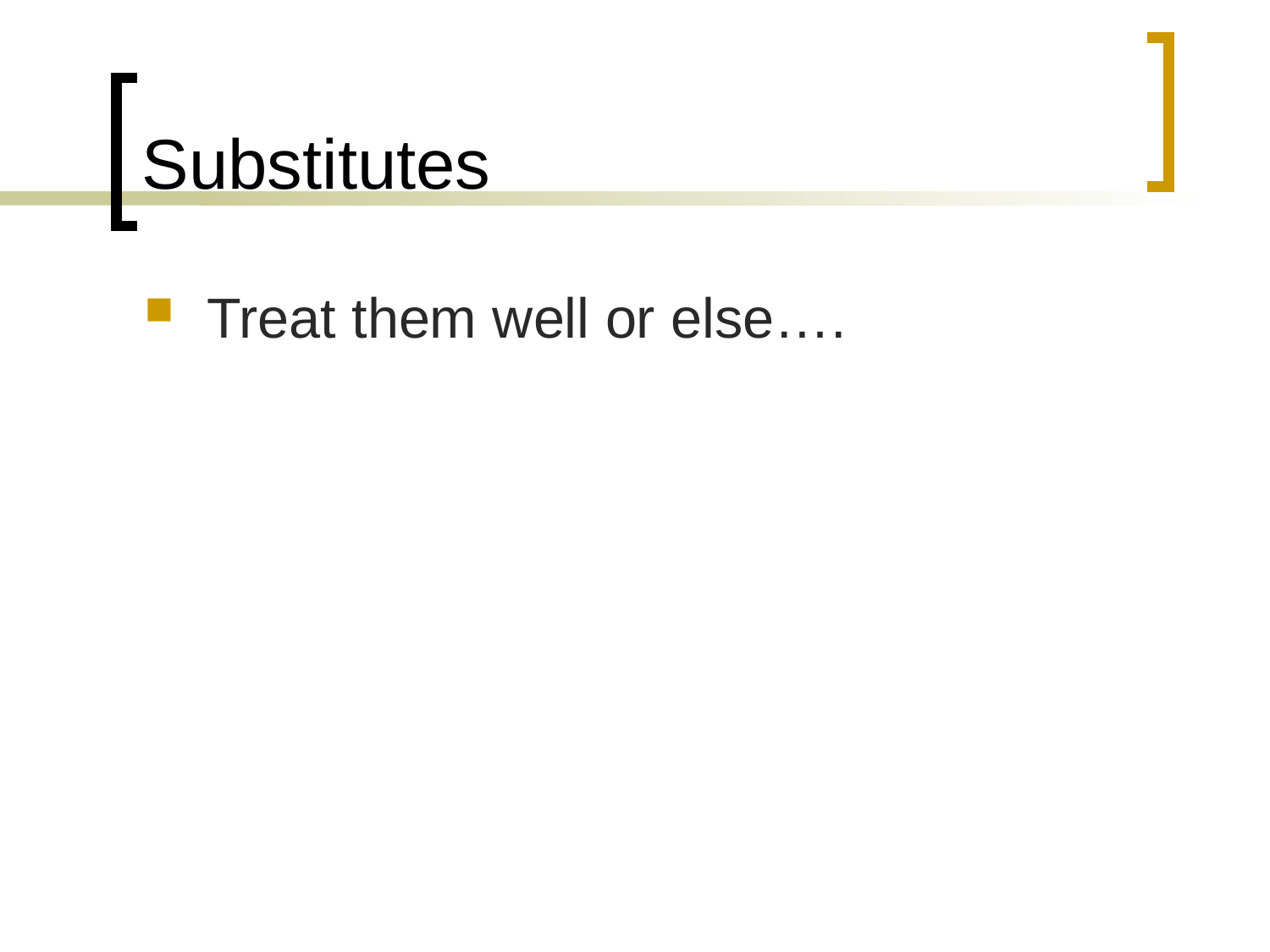

# Substitutes
Treat them well or else….